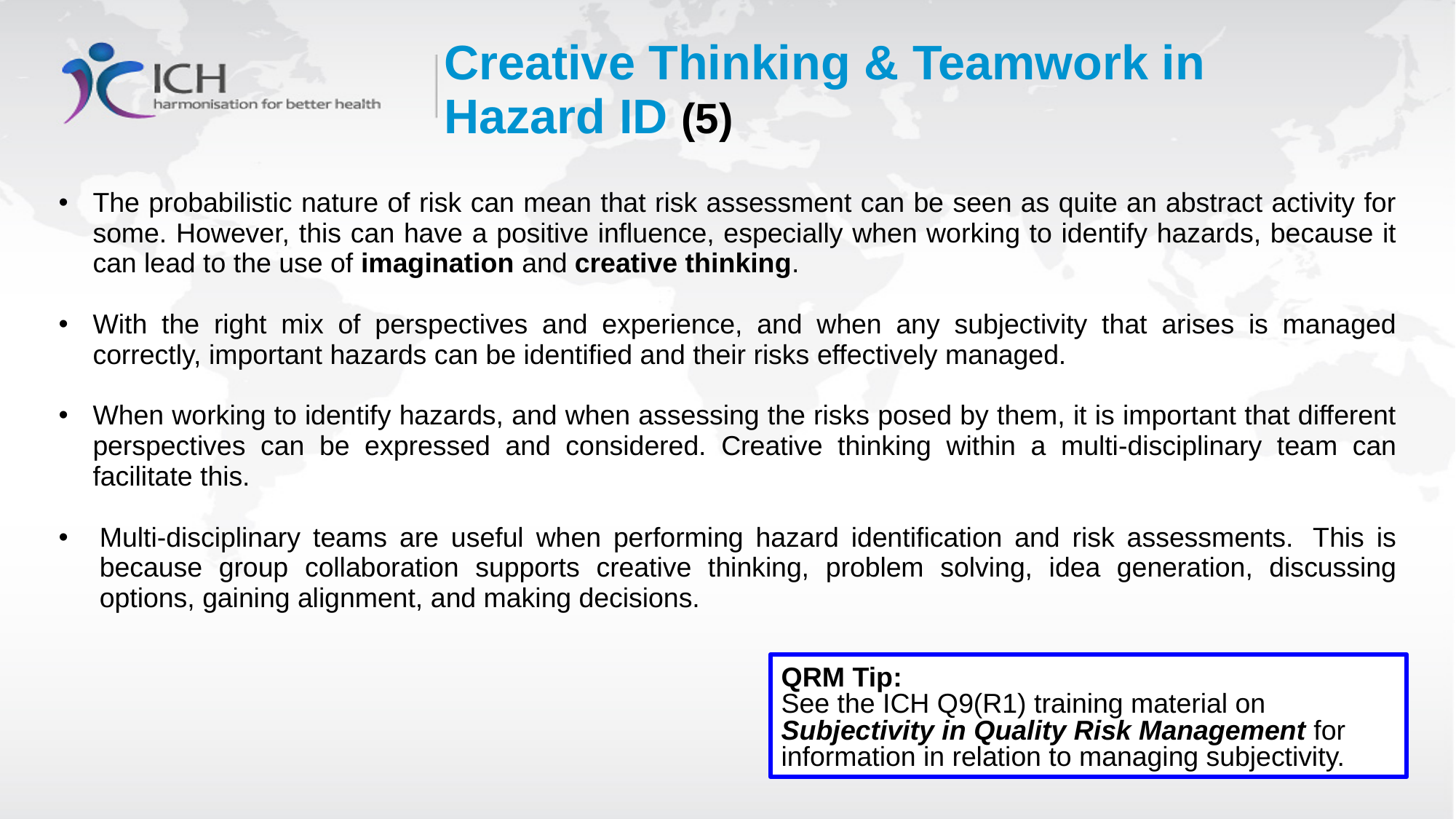

# Creative Thinking & Teamwork in Hazard ID (5)
The probabilistic nature of risk can mean that risk assessment can be seen as quite an abstract activity for some. However, this can have a positive influence, especially when working to identify hazards, because it can lead to the use of imagination and creative thinking.

With the right mix of perspectives and experience, and when any subjectivity that arises is managed correctly, important hazards can be identified and their risks effectively managed.

When working to identify hazards, and when assessing the risks posed by them, it is important that different perspectives can be expressed and considered. Creative thinking within a multi-disciplinary team can facilitate this.

Multi-disciplinary teams are useful when performing hazard identification and risk assessments.  This is because group collaboration supports creative thinking, problem solving, idea generation, discussing options, gaining alignment, and making decisions.

QRM Tip:
See the ICH Q9(R1) training material on Subjectivity in Quality Risk Management for information in relation to managing subjectivity.